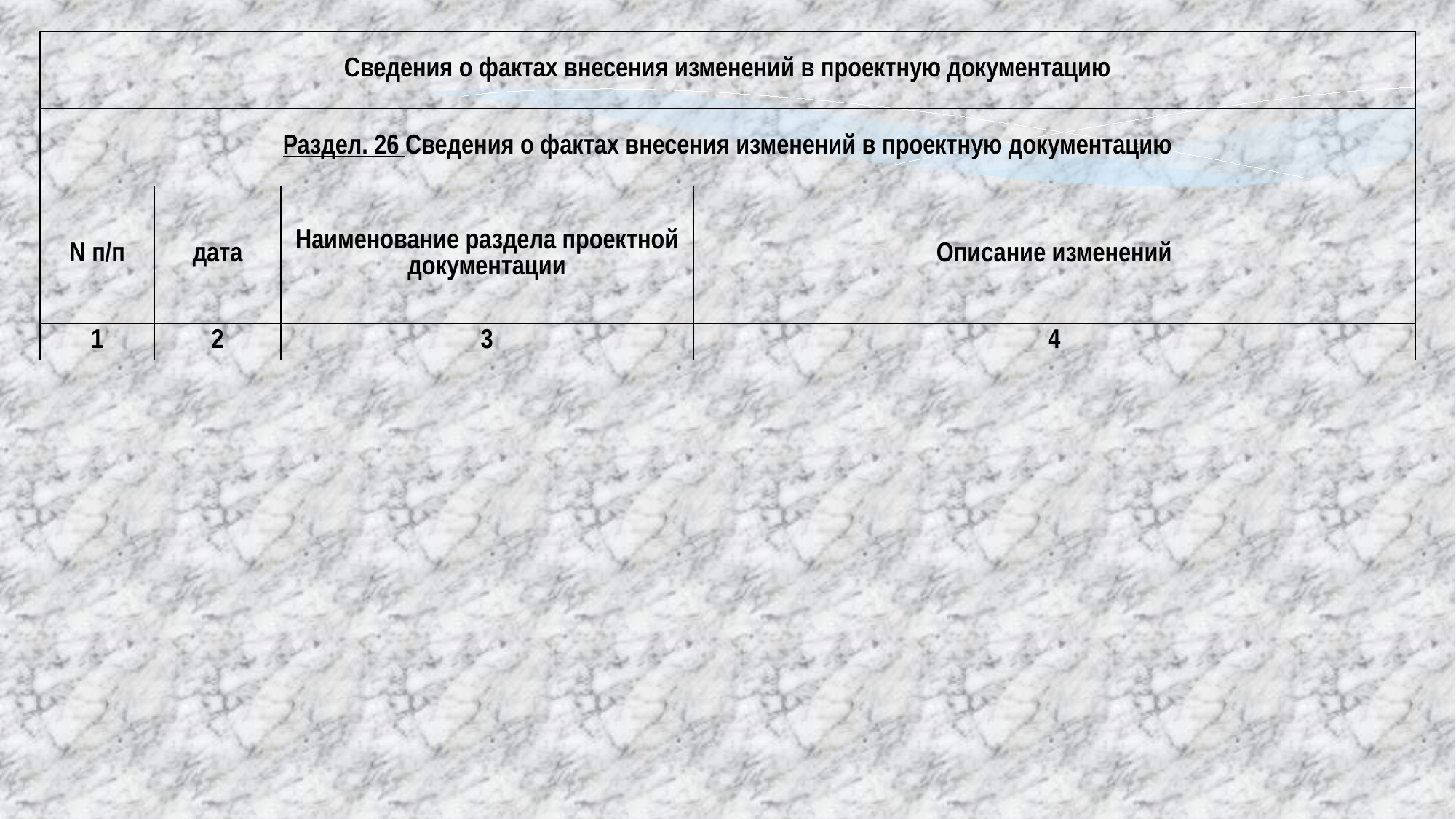

| Сведения о фактах внесения изменений в проектную документацию |  |  |  |
| --- | --- | --- | --- |
| Раздел. 26 Сведения о фактах внесения изменений в проектную документацию |  |  |  |
| N п/п | дата | Наименование раздела проектной документации | Описание изменений |
| 1 | 2 | 3 | 4 |